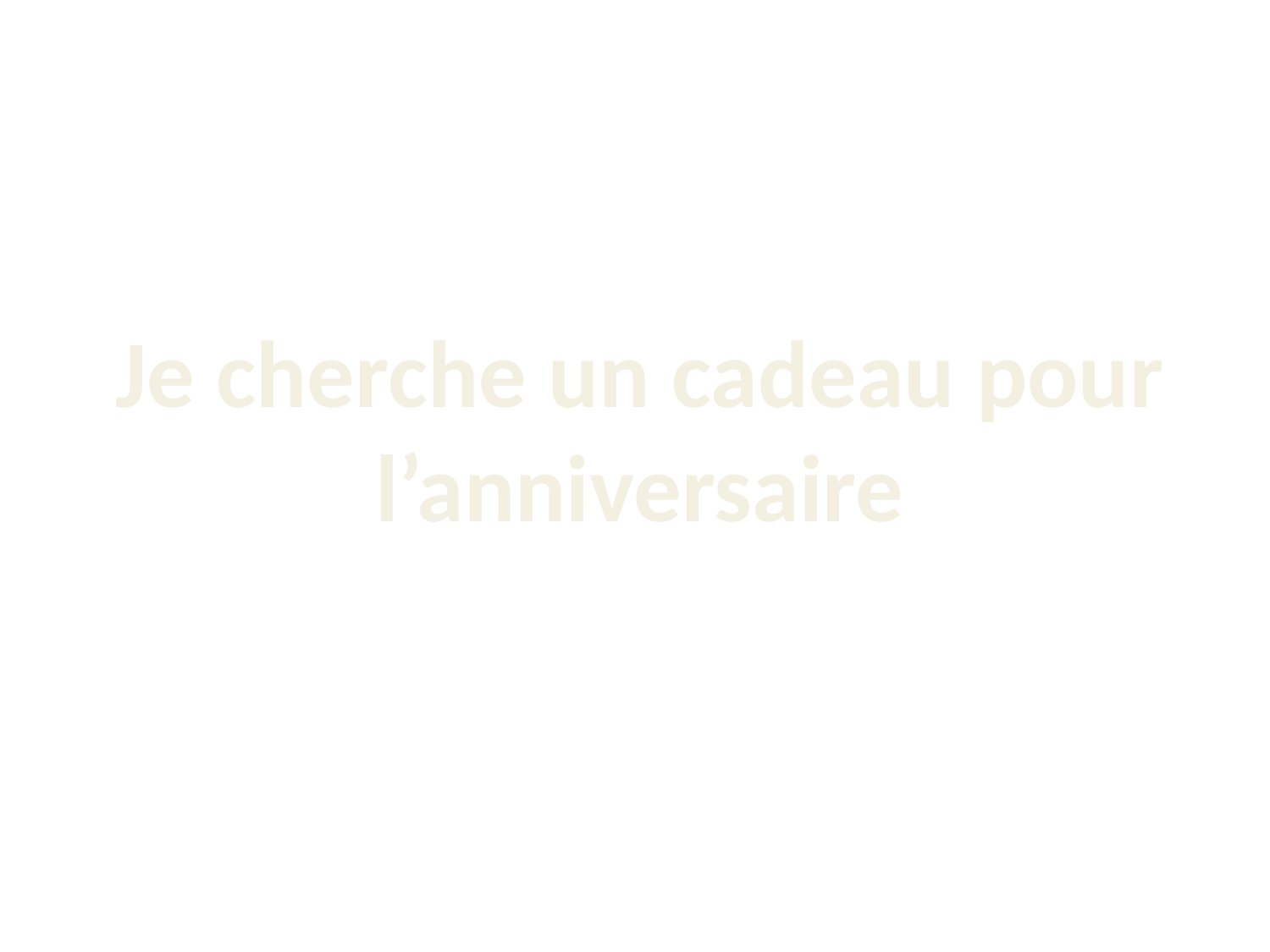

# Je cherche un cadeau pour l’anniversaire